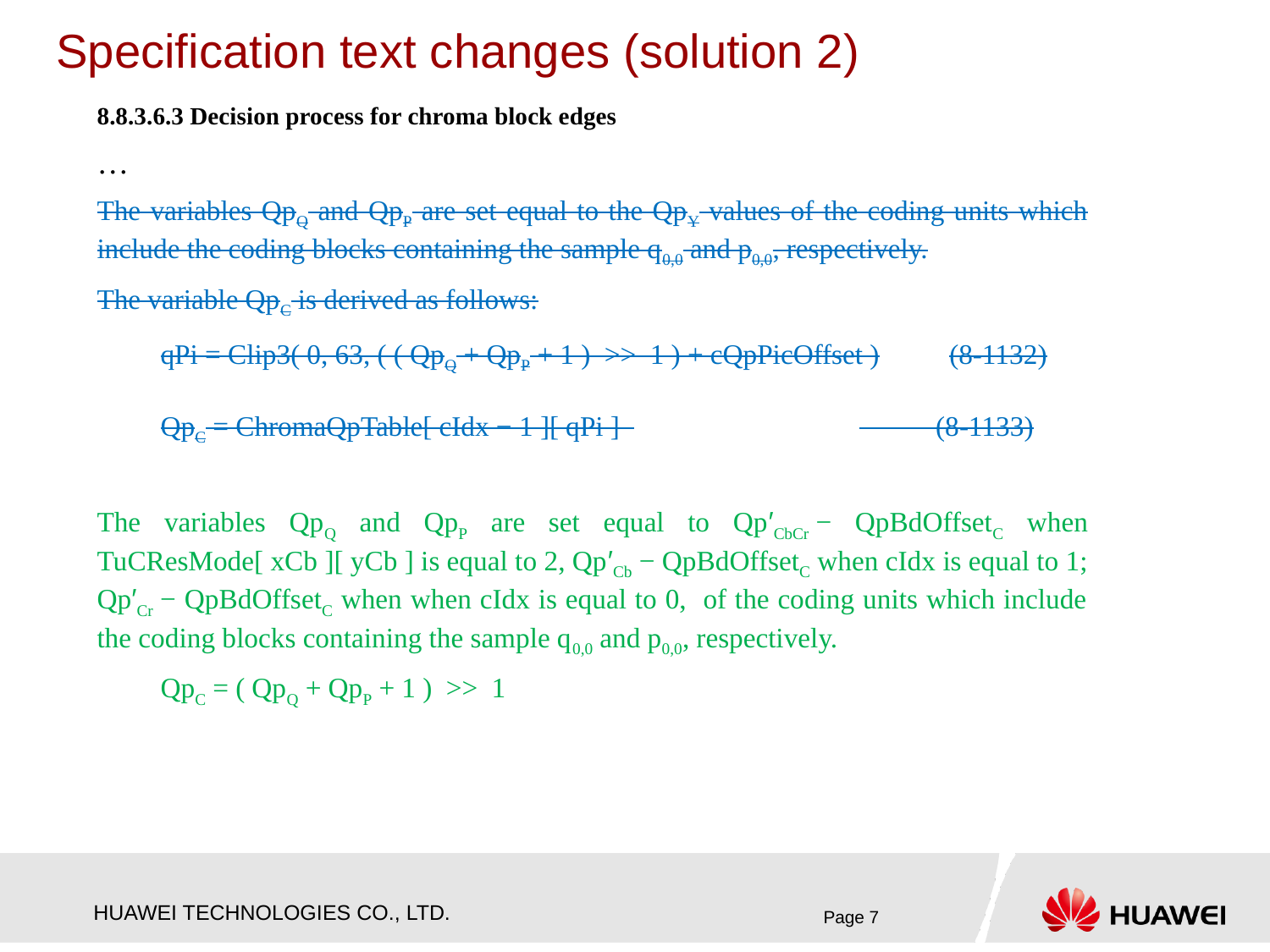

# Specification text changes (solution 2)
8.8.3.6.3 Decision process for chroma block edges
…
The variables QpQ and QpP are set equal to the QpY values of the coding units which include the coding blocks containing the sample q0,0 and p0,0, respectively.
The variable QpC is derived as follows:
qPi = Clip3( 0, 63, ( ( QpQ + QpP + 1 )  >>  1 ) + cQpPicOffset )	(8‑1132)
		QpC = ChromaQpTable[ cIdx − 1 ][ qPi ]  		           (8‑1133)

The variables QpQ and QpP are set equal to Qp′CbCr − QpBdOffsetC when TuCResMode[ xCb ][ yCb ] is equal to 2, Qp′Cb − QpBdOffsetC when cIdx is equal to 1; Qp′Cr − QpBdOffsetC when when cIdx is equal to 0,  of the coding units which include the coding blocks containing the sample q0,0 and p0,0, respectively.
		QpC = ( QpQ + QpP + 1 )  >>  1

Page 7